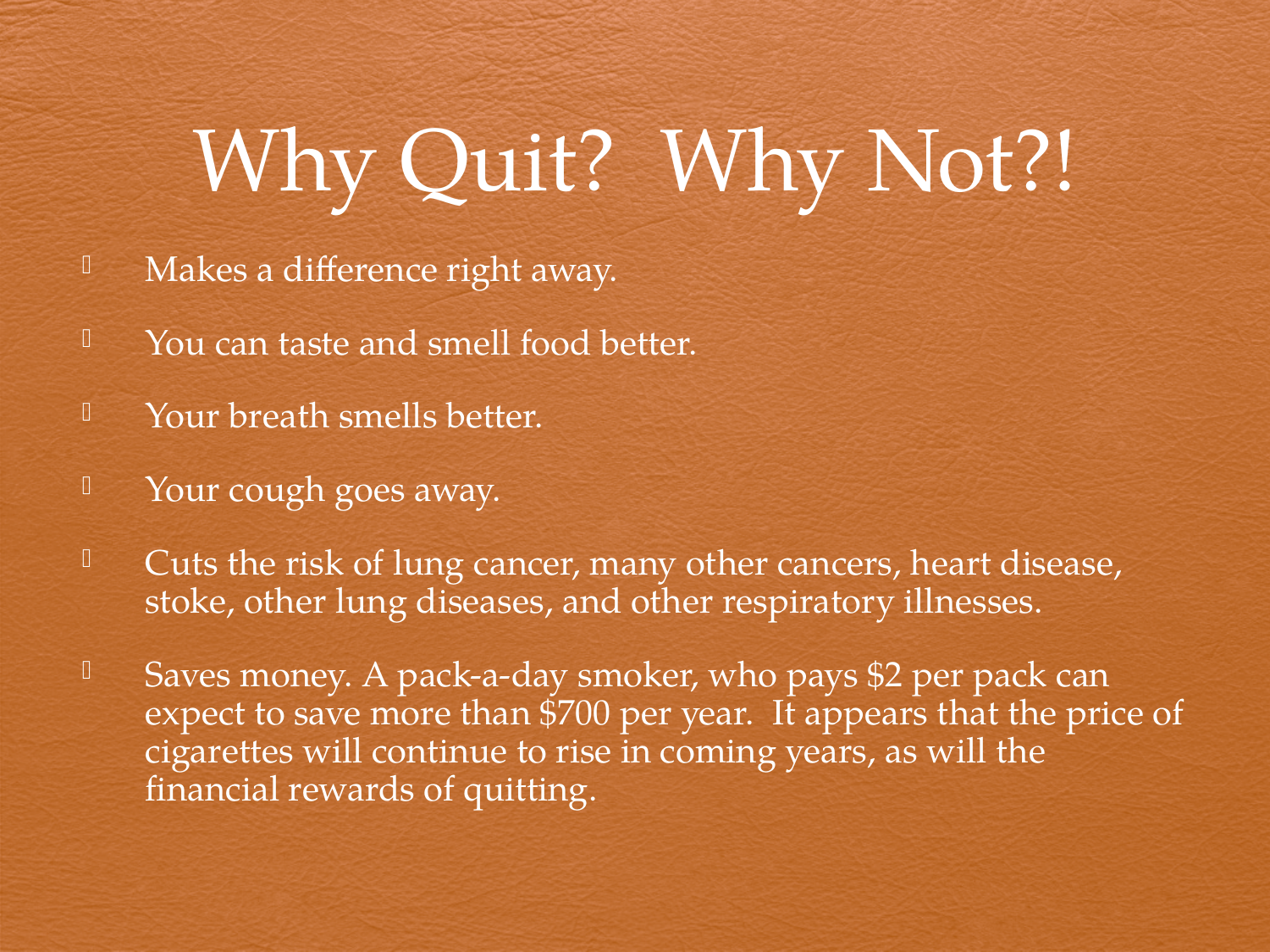

Why Quit?  Why Not?!
Makes a difference right away.
You can taste and smell food better.
Your breath smells better.
Your cough goes away.
Cuts the risk of lung cancer, many other cancers, heart disease, stoke, other lung diseases, and other respiratory illnesses.
Saves money. A pack-a-day smoker, who pays $2 per pack can expect to save more than $700 per year.  It appears that the price of cigarettes will continue to rise in coming years, as will the financial rewards of quitting.